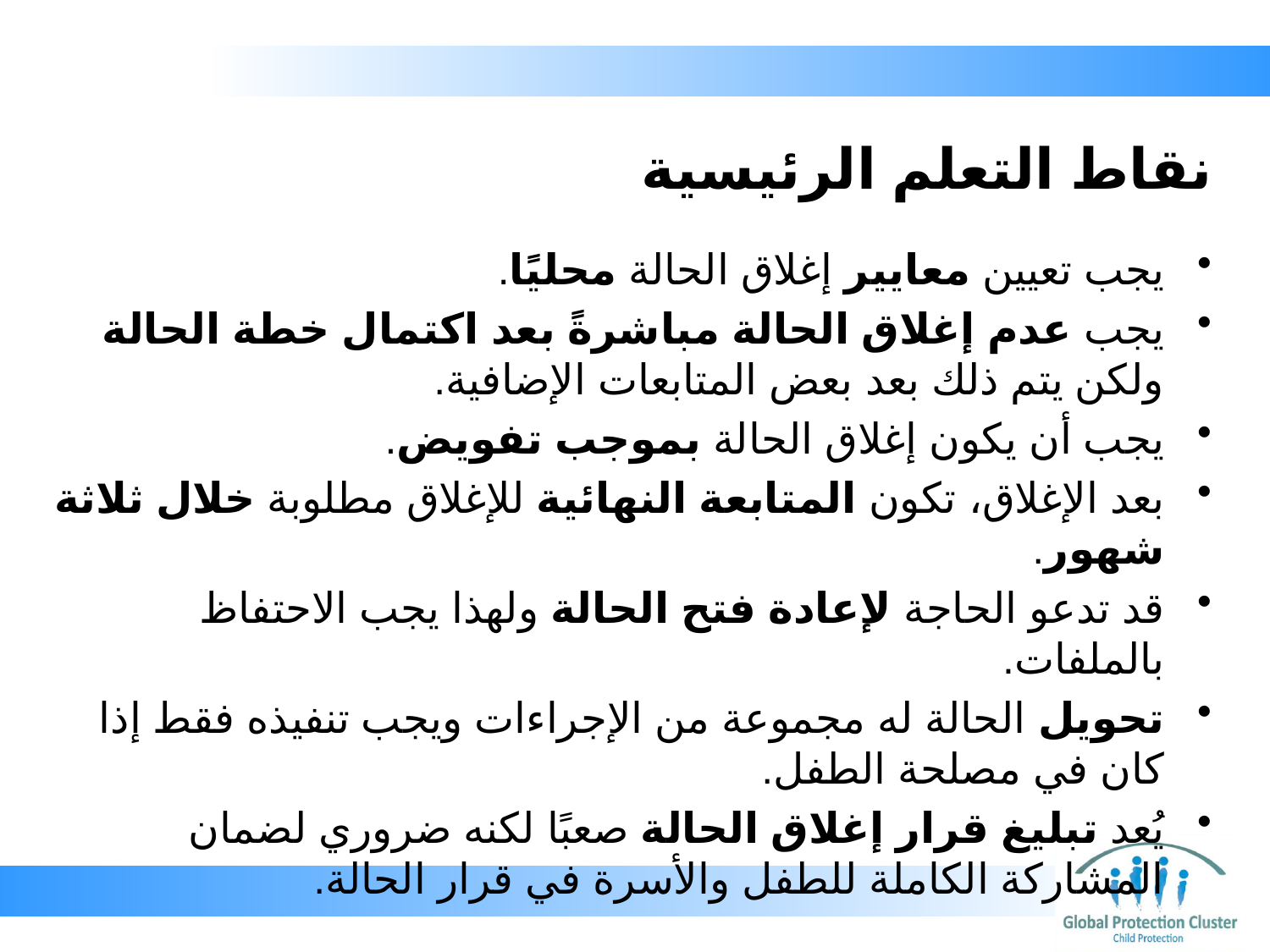

# نقاط التعلم الرئيسية
يجب تعيين معايير إغلاق الحالة محليًا.
يجب عدم إغلاق الحالة مباشرةً بعد اكتمال خطة الحالة ولكن يتم ذلك بعد بعض المتابعات الإضافية.
يجب أن يكون إغلاق الحالة بموجب تفويض.
بعد الإغلاق، تكون المتابعة النهائية للإغلاق مطلوبة خلال ثلاثة شهور.
قد تدعو الحاجة لإعادة فتح الحالة ولهذا يجب الاحتفاظ بالملفات.
تحويل الحالة له مجموعة من الإجراءات ويجب تنفيذه فقط إذا كان في مصلحة الطفل.
يُعد تبليغ قرار إغلاق الحالة صعبًا لكنه ضروري لضمان المشاركة الكاملة للطفل والأسرة في قرار الحالة.